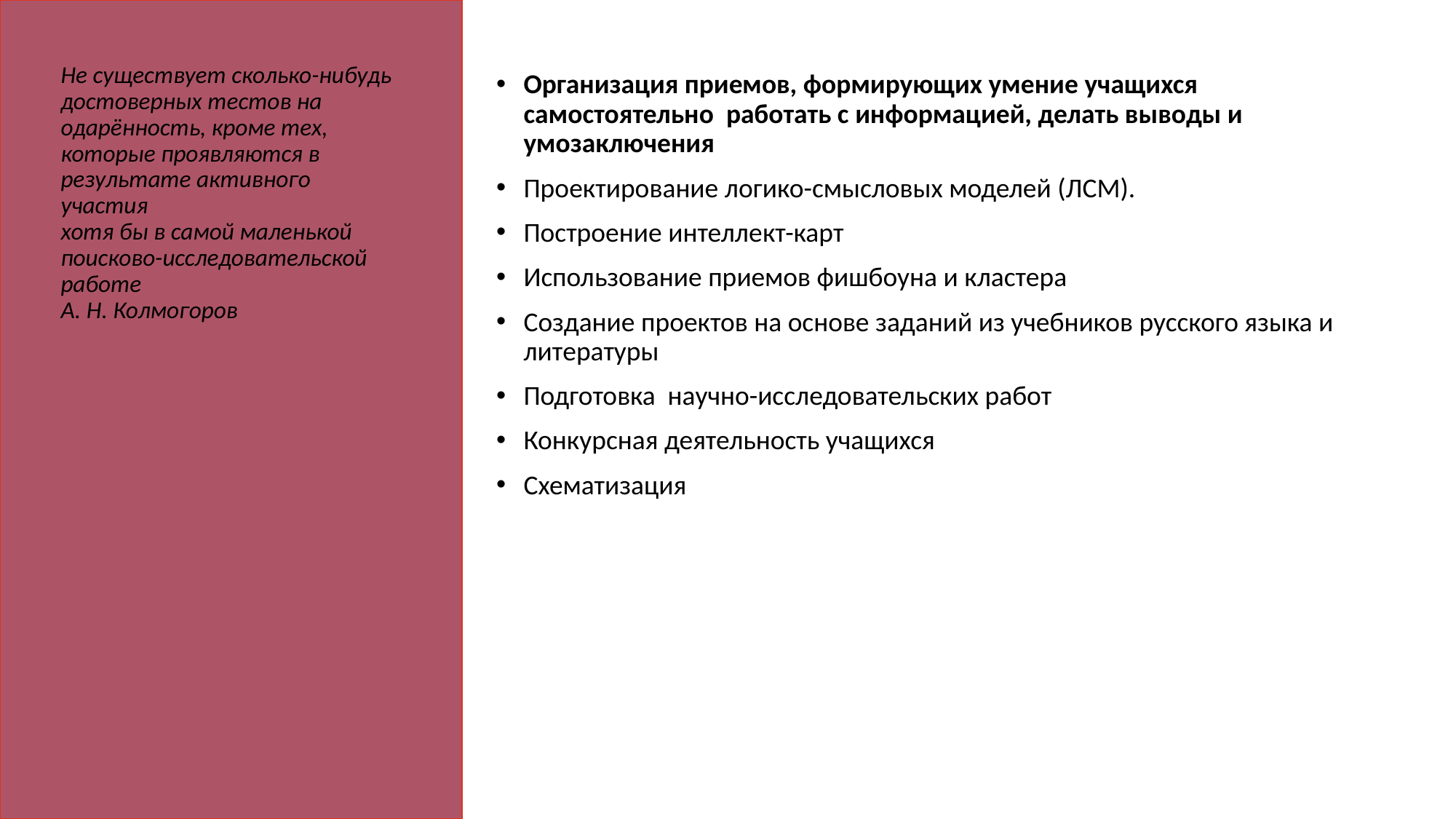

Не существует сколько-нибудь достоверных тестов на одарённость, кроме тех, которые проявляются в результате активного участия
хотя бы в самой маленькой поисково-исследовательской работе
А. Н. Колмогоров

Организация приемов, формирующих умение учащихся самостоятельно  работать с информацией, делать выводы и умозаключения
Проектирование логико-смысловых моделей (ЛСМ).
Построение интеллект-карт
Использование приемов фишбоуна и кластера
Создание проектов на основе заданий из учебников русского языка и литературы
Подготовка  научно-исследовательских работ
Конкурсная деятельность учащихся
Схематизация